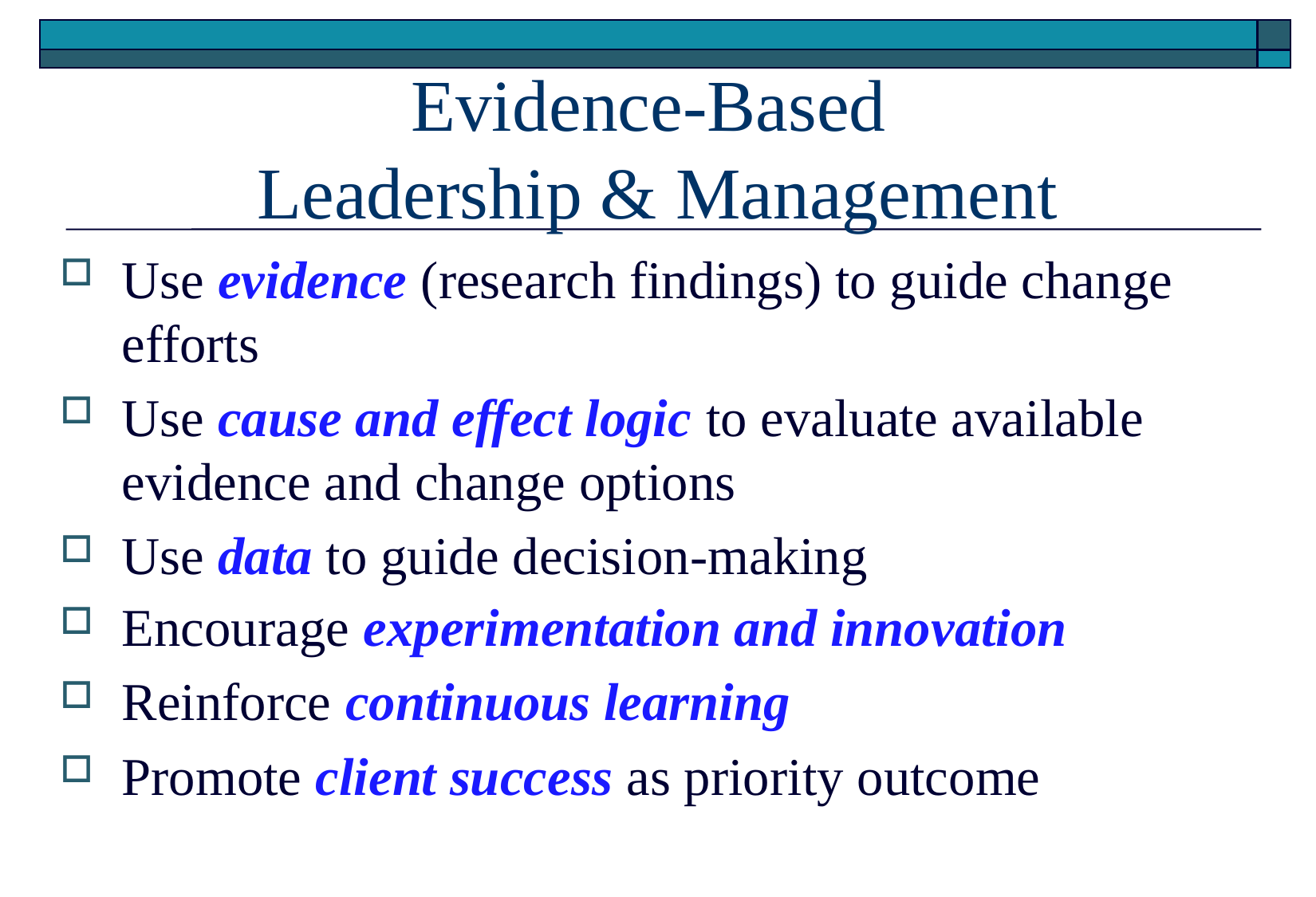

# Evidence-Based Leadership & Management
Use evidence (research findings) to guide change efforts
Use cause and effect logic to evaluate available evidence and change options
Use data to guide decision-making
Encourage experimentation and innovation
Reinforce continuous learning
Promote client success as priority outcome